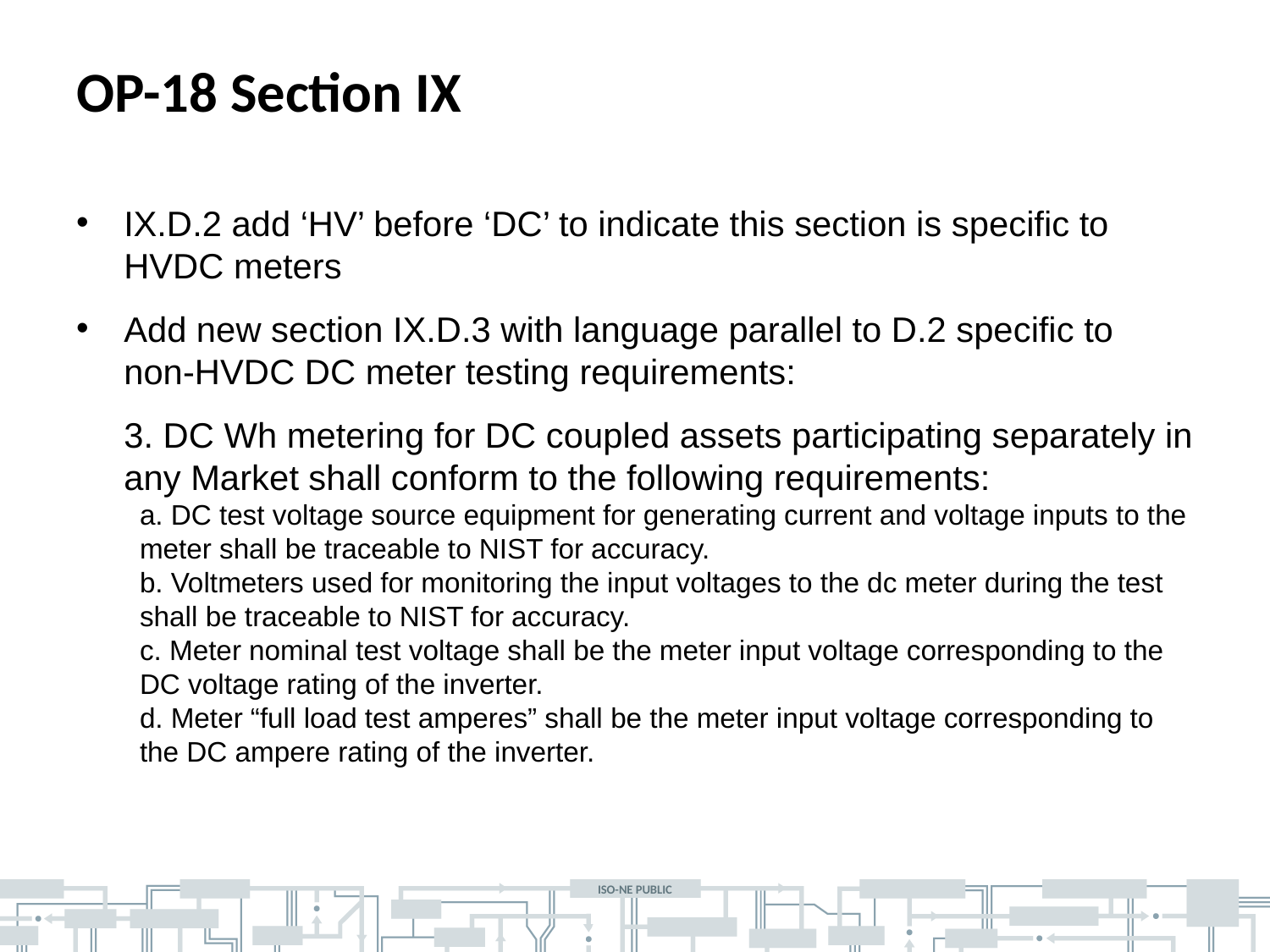

# OP-18 Section IX
IX.D.2 add ‘HV’ before ‘DC’ to indicate this section is specific to HVDC meters
Add new section IX.D.3 with language parallel to D.2 specific to non-HVDC DC meter testing requirements:
3. DC Wh metering for DC coupled assets participating separately in any Market shall conform to the following requirements:
a. DC test voltage source equipment for generating current and voltage inputs to the meter shall be traceable to NIST for accuracy.
b. Voltmeters used for monitoring the input voltages to the dc meter during the test shall be traceable to NIST for accuracy.
c. Meter nominal test voltage shall be the meter input voltage corresponding to the DC voltage rating of the inverter.
d. Meter “full load test amperes” shall be the meter input voltage corresponding to the DC ampere rating of the inverter.